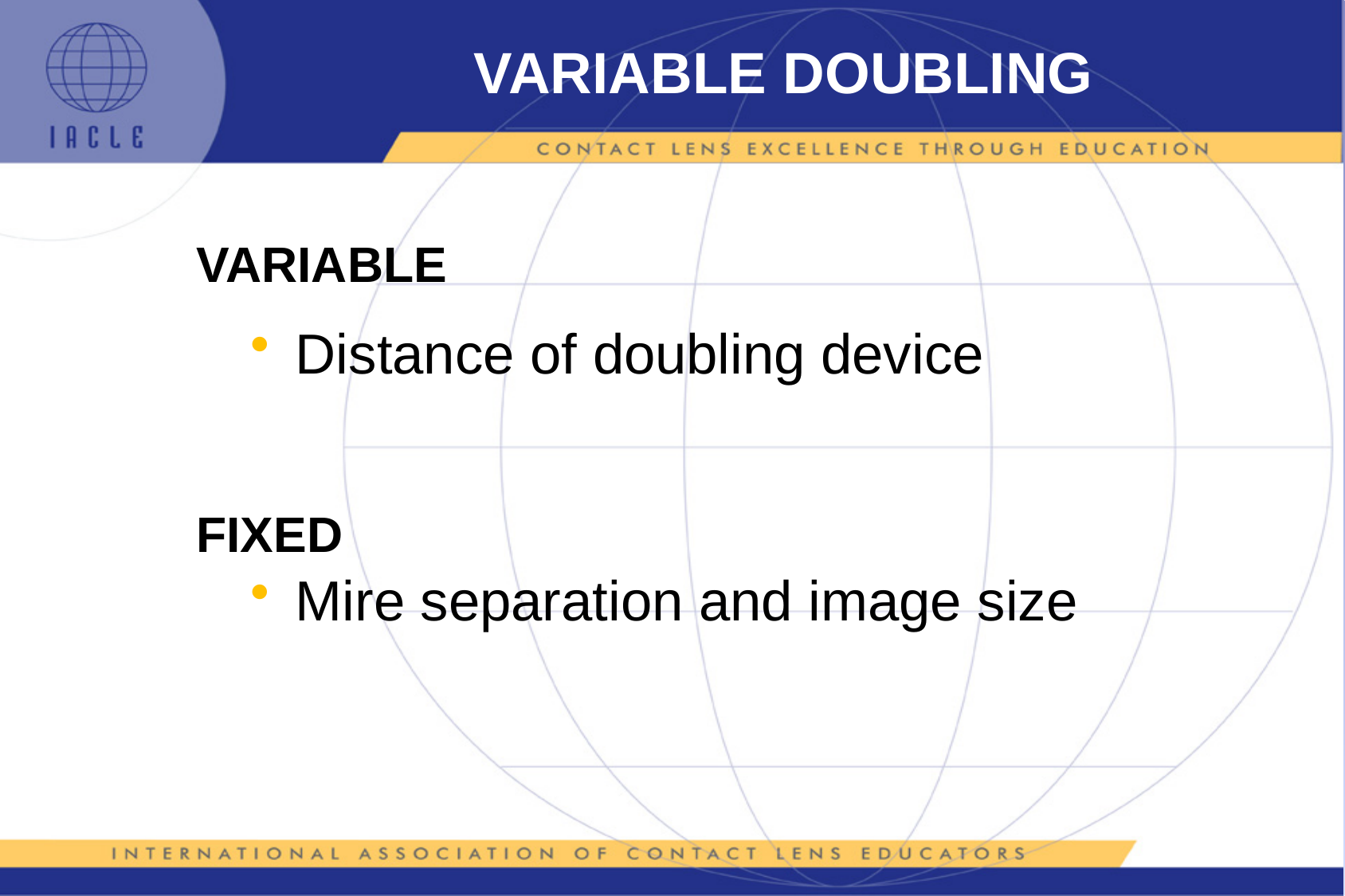

# VARIABLE DOUBLING
VARIABLE
Distance of doubling device

Mire separation and image size
FIXED